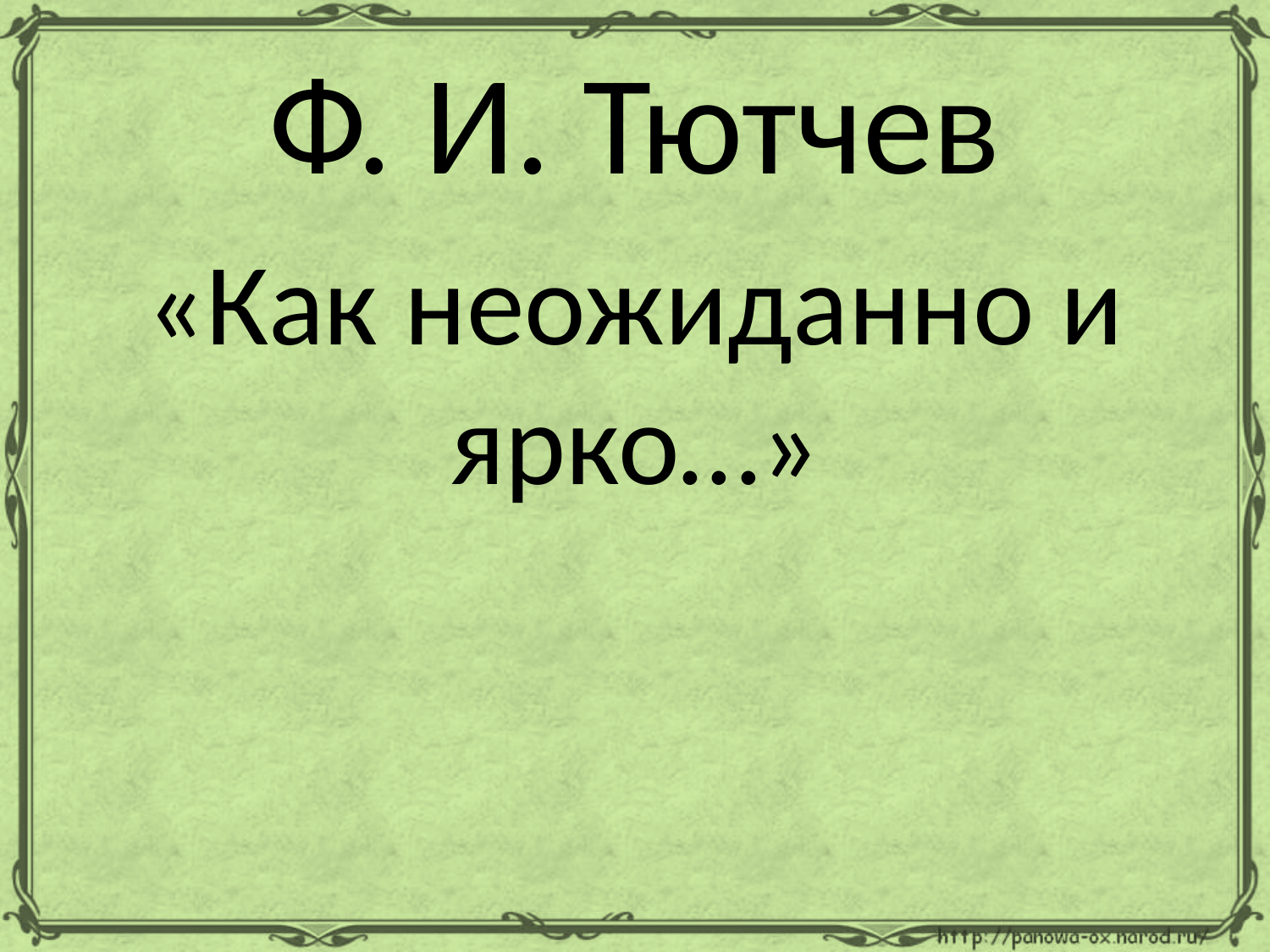

# Ф. И. Тютчев
«Как неожиданно и ярко…»